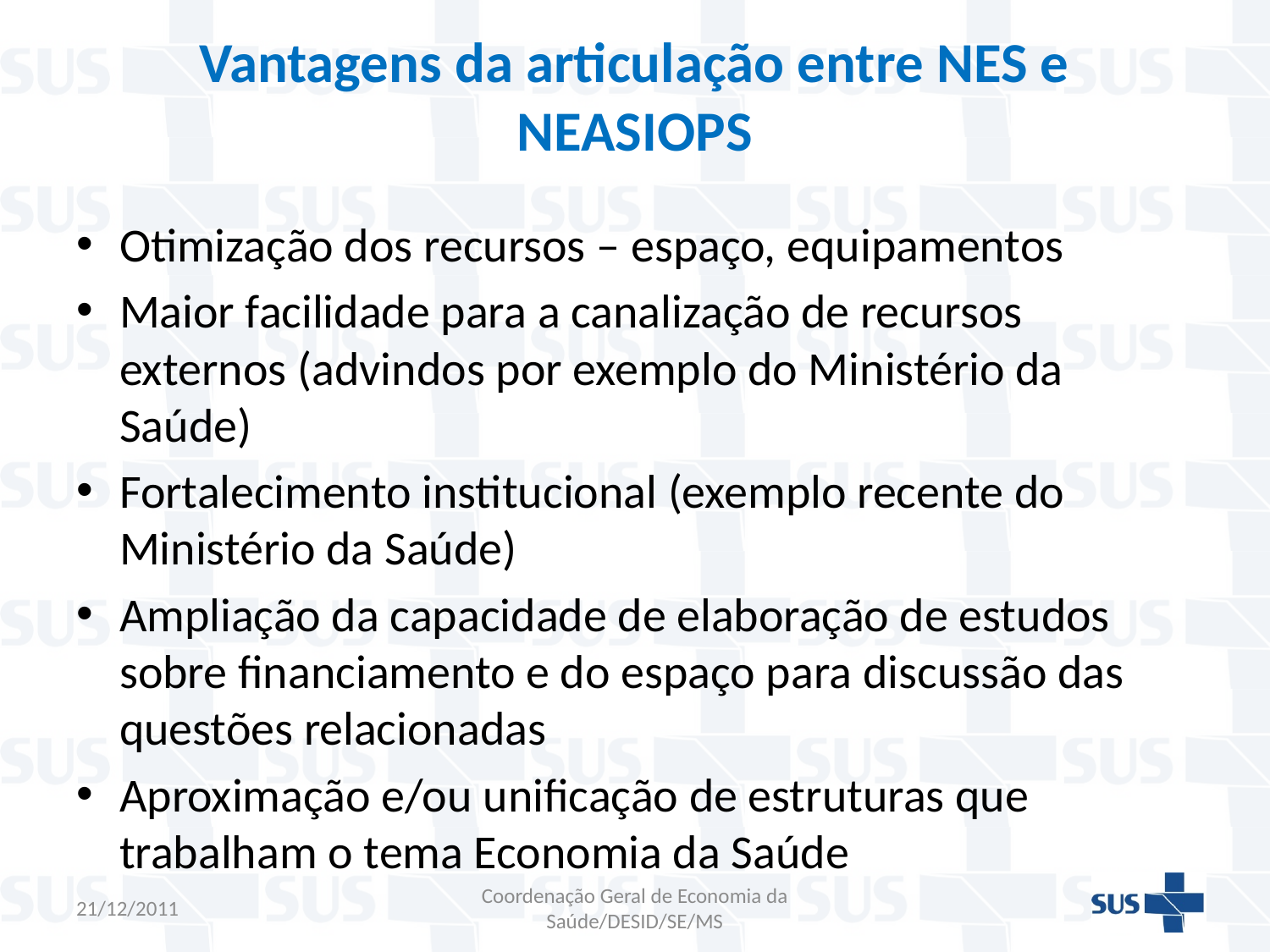

# Vantagens da articulação entre NES e NEASIOPS
Otimização dos recursos – espaço, equipamentos
Maior facilidade para a canalização de recursos externos (advindos por exemplo do Ministério da Saúde)
Fortalecimento institucional (exemplo recente do Ministério da Saúde)
Ampliação da capacidade de elaboração de estudos sobre financiamento e do espaço para discussão das questões relacionadas
Aproximação e/ou unificação de estruturas que trabalham o tema Economia da Saúde
21/12/2011